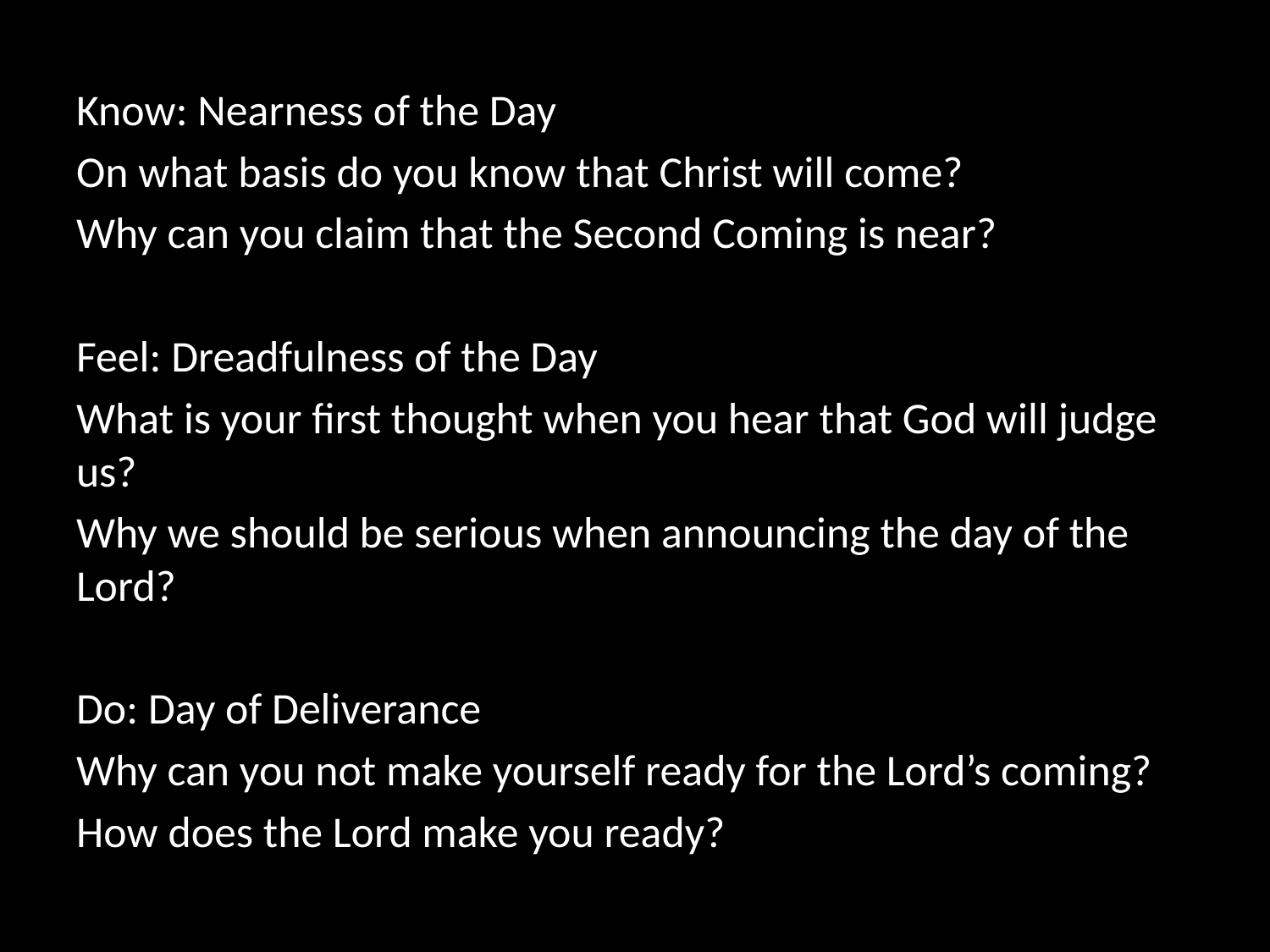

Know: Nearness of the Day
On what basis do you know that Christ will come?
Why can you claim that the Second Coming is near?

Feel: Dreadfulness of the Day
What is your first thought when you hear that God will judge us?
Why we should be serious when announcing the day of the Lord?

Do: Day of Deliverance
Why can you not make yourself ready for the Lord’s coming?
How does the Lord make you ready?